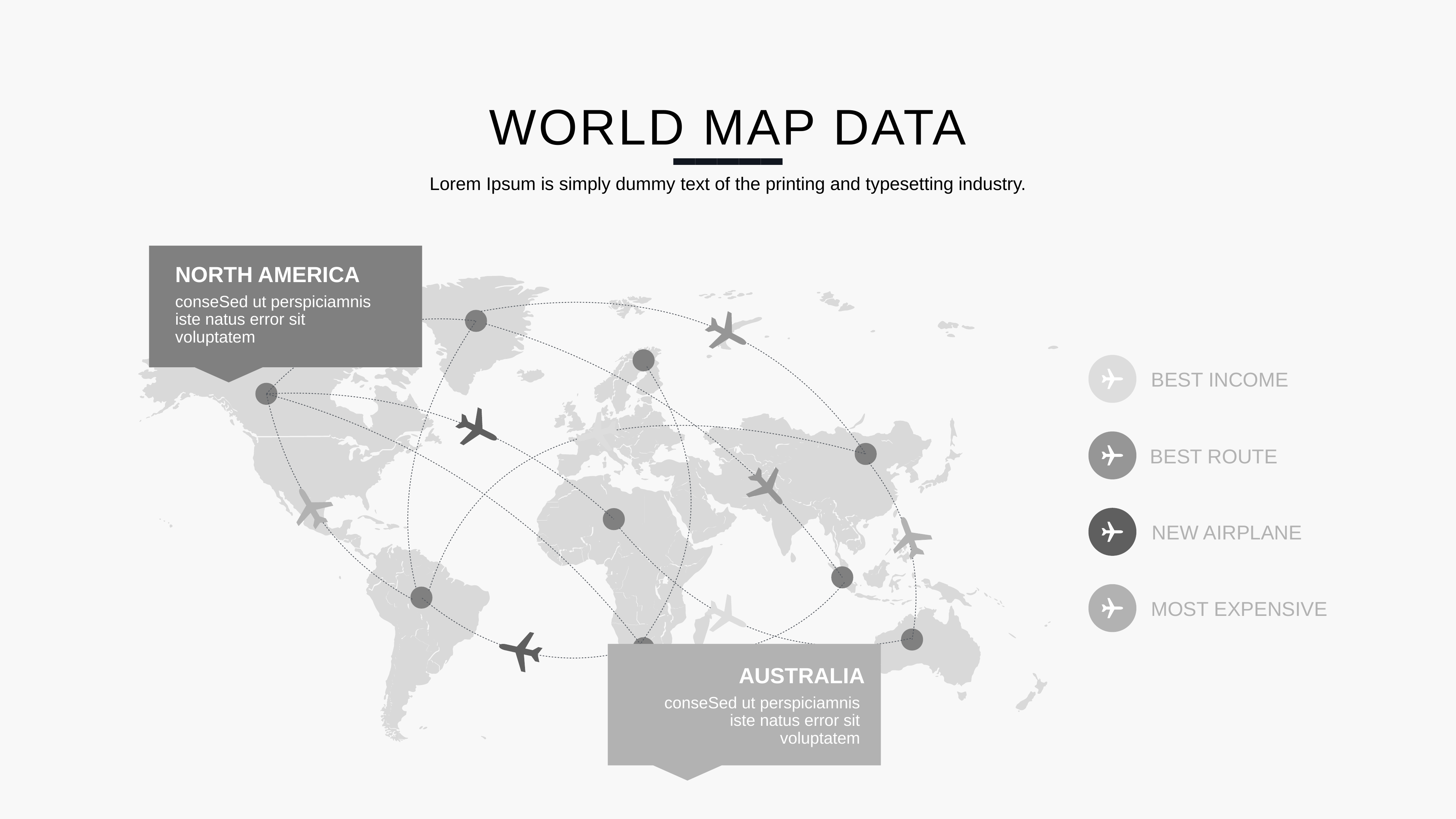

WORLD MAP DATA

Lorem Ipsum is simply dummy text of the printing and typesetting industry.

NORTH AMERICA

conseSed ut perspiciamnis iste natus error sit voluptatem

BEST INCOME

BEST ROUTE

NEW AIRPLANE

MOST EXPENSIVE

AUSTRALIA
conseSed ut perspiciamnis iste natus error sit voluptatem